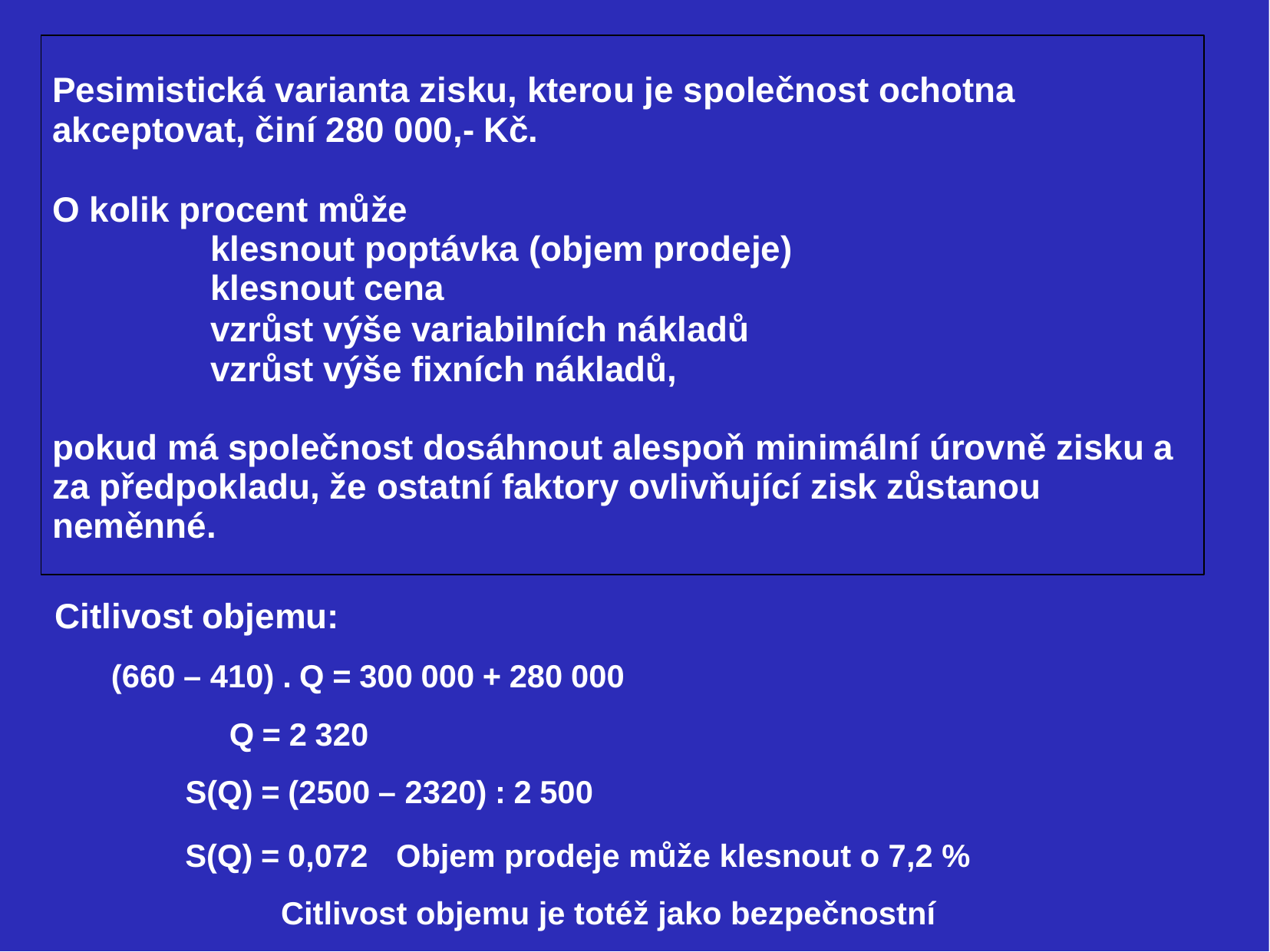

Pesimistická varianta zisku, kterou je společnost ochotna akceptovat, činí 280 000,- Kč.
O kolik procent může
klesnout poptávka (objem prodeje)
klesnout cena
vzrůst výše variabilních nákladů vzrůst výše fixních nákladů,

pokud má společnost dosáhnout alespoň minimální úrovně zisku a za předpokladu, že ostatní faktory ovlivňující zisk zůstanou neměnné.

Citlivost objemu:
(660 – 410) . Q = 300 000 + 280 000
Q = 2 320
S(Q) = (2500 – 2320) : 2 500
S(Q) = 0,072	Objem prodeje může klesnout o 7,2 % Citlivost objemu je totéž jako bezpečnostní marže